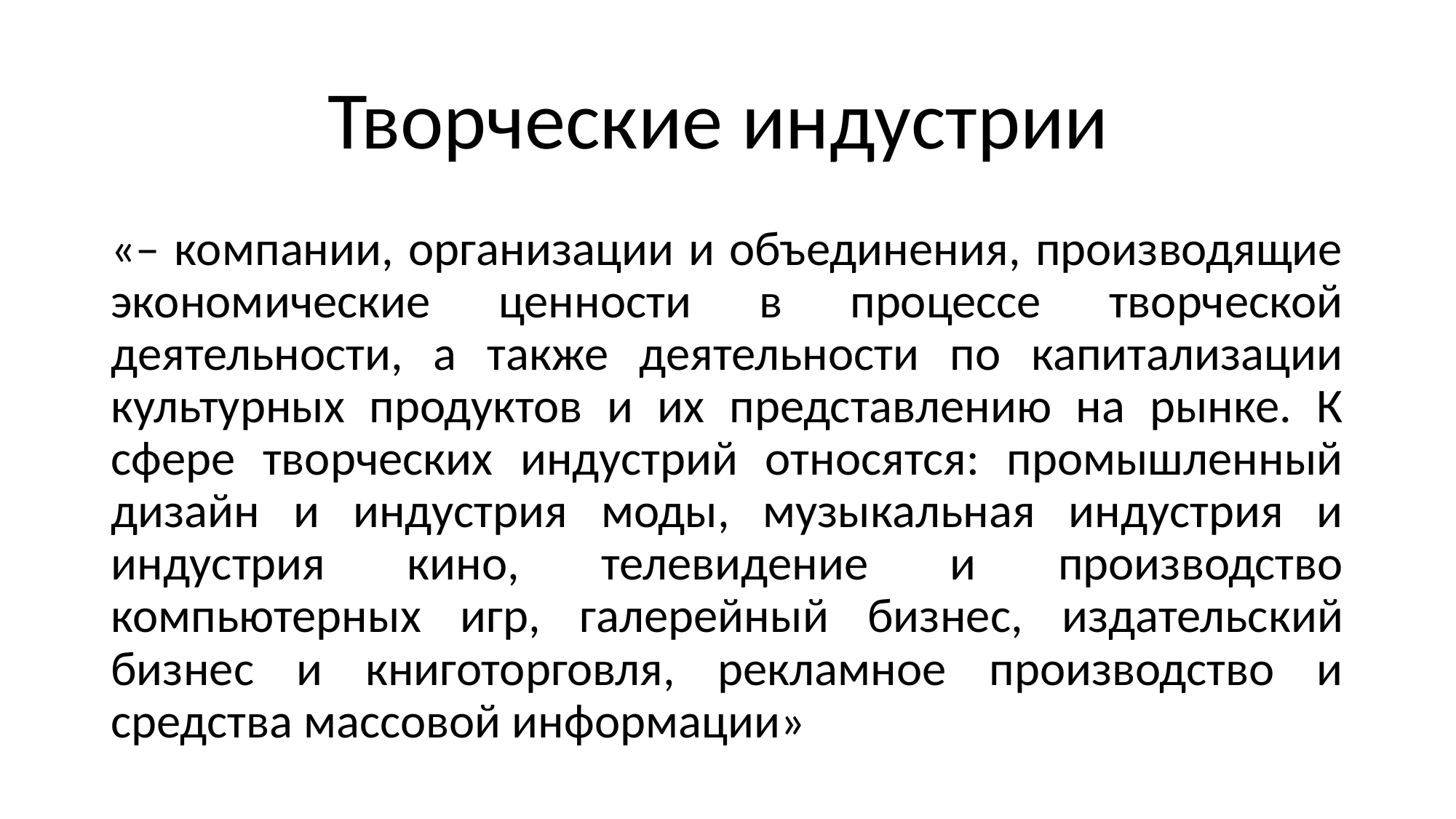

# Творческие индустрии
«– компании, организации и объединения, производящие экономические ценности в процессе творческой деятельности, а также деятельности по капитализации культурных продуктов и их представлению на рынке. К сфере творческих индустрий относятся: промышленный дизайн и индустрия моды, музыкальная индустрия и индустрия кино, телевидение и производство компьютерных игр, галерейный бизнес, издательский бизнес и книготорговля, рекламное производство и средства массовой информации»